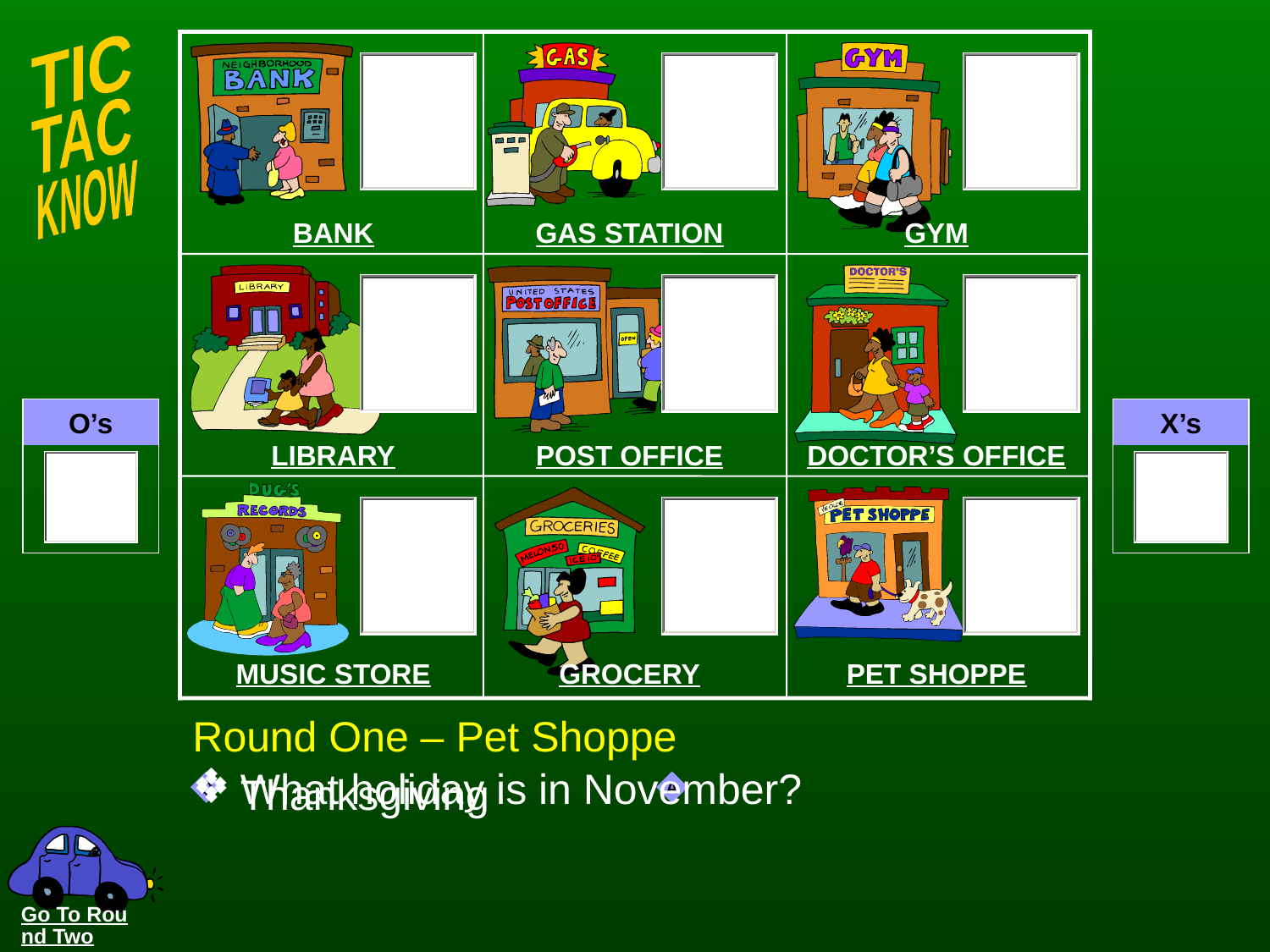

BANK
GAS STATION
GYM
LIBRARY
POST OFFICE
DOCTOR’S OFFICE
MUSIC STORE
GROCERY
PET SHOPPE
# Round One – Pet Shoppe
What holiday is in November?
Thanksgiving
Go To Round Two